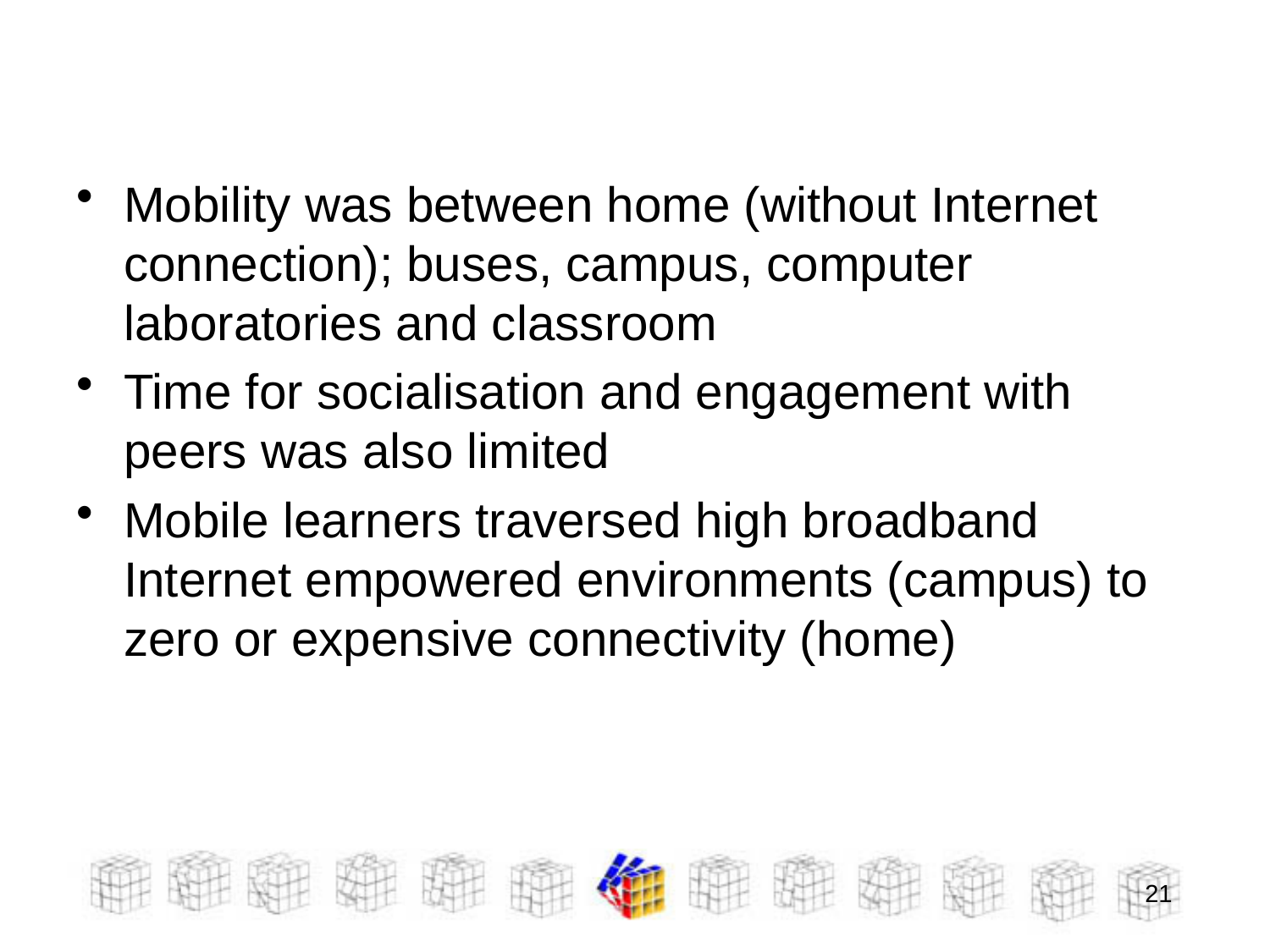

Mobility was between home (without Internet connection); buses, campus, computer laboratories and classroom
Time for socialisation and engagement with peers was also limited
Mobile learners traversed high broadband Internet empowered environments (campus) to zero or expensive connectivity (home)
21